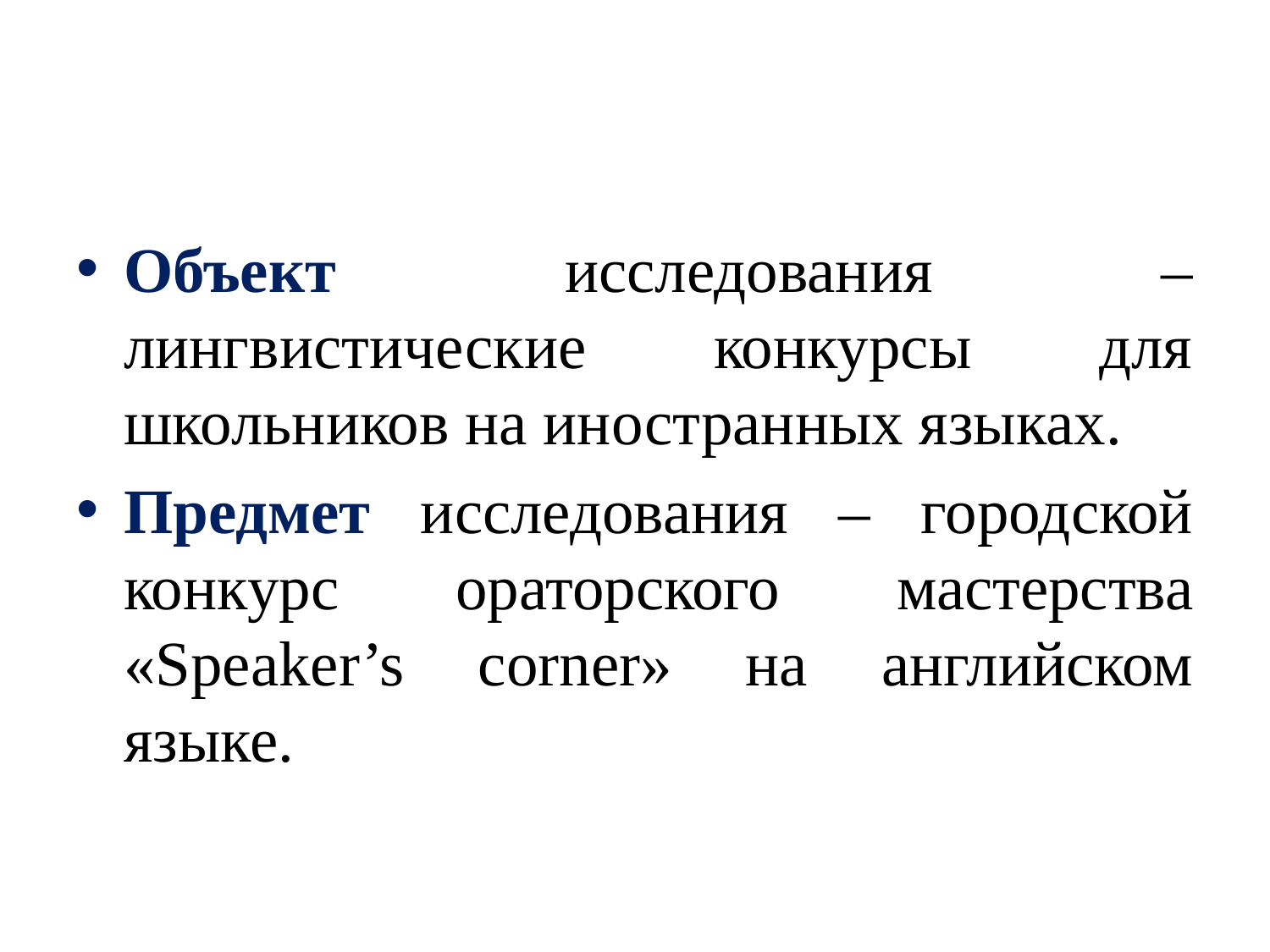

#
Объект исследования – лингвистические конкурсы для школьников на иностранных языках.
Предмет исследования – городской конкурс ораторского мастерства «Speaker’s corner» на английском языке.